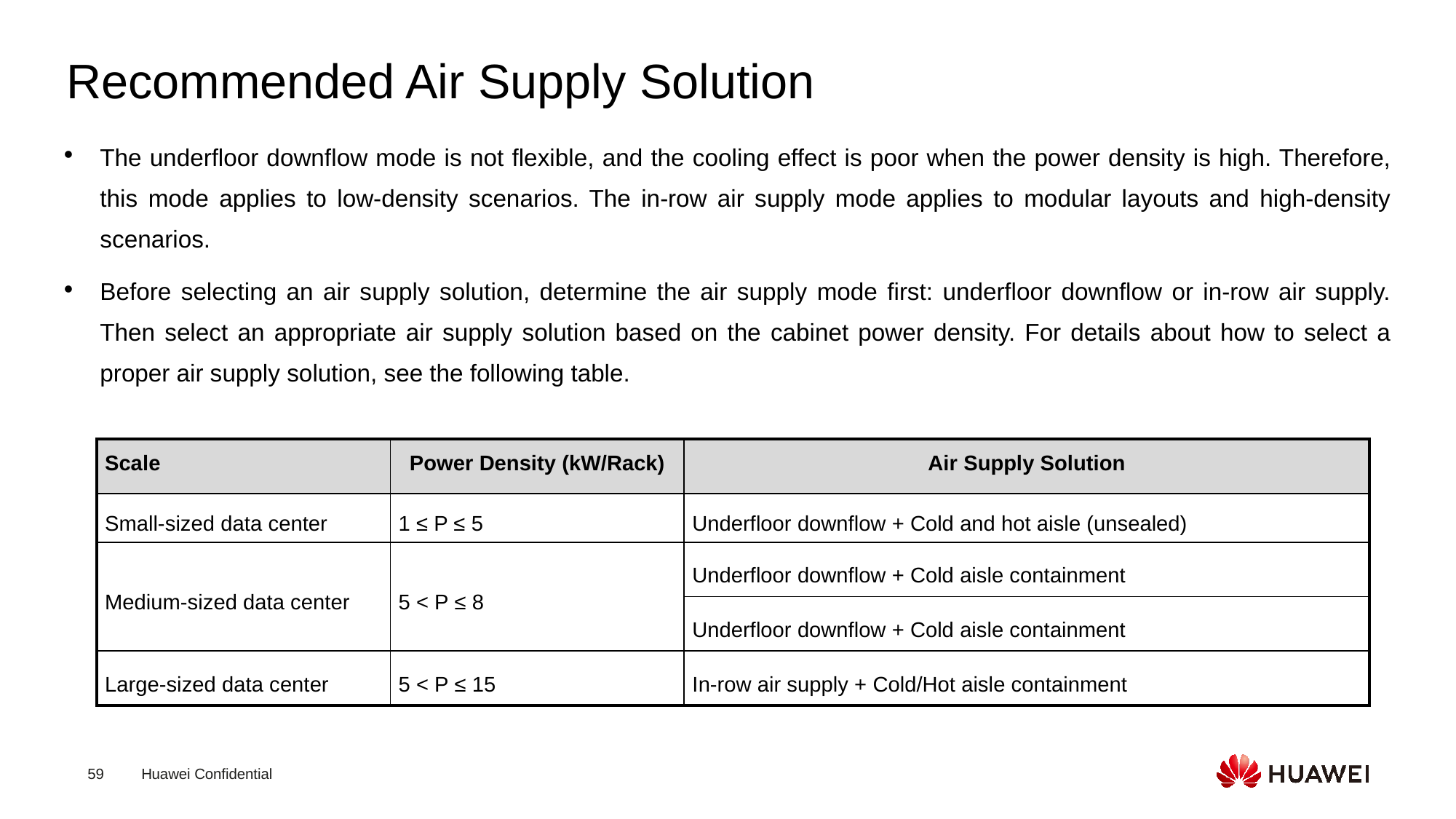

# Recommended Air Supply Solution
The underfloor downflow mode is not flexible, and the cooling effect is poor when the power density is high. Therefore, this mode applies to low-density scenarios. The in-row air supply mode applies to modular layouts and high-density scenarios.
Before selecting an air supply solution, determine the air supply mode first: underfloor downflow or in-row air supply. Then select an appropriate air supply solution based on the cabinet power density. For details about how to select a proper air supply solution, see the following table.
| Scale | Power Density (kW/Rack) | Air Supply Solution |
| --- | --- | --- |
| Small-sized data center | 1 ≤ P ≤ 5 | Underfloor downflow + Cold and hot aisle (unsealed) |
| Medium-sized data center | 5 < P ≤ 8 | Underfloor downflow + Cold aisle containment |
|  |  | Underfloor downflow + Cold aisle containment |
| Large-sized data center | 5 < P ≤ 15 | In-row air supply + Cold/Hot aisle containment |